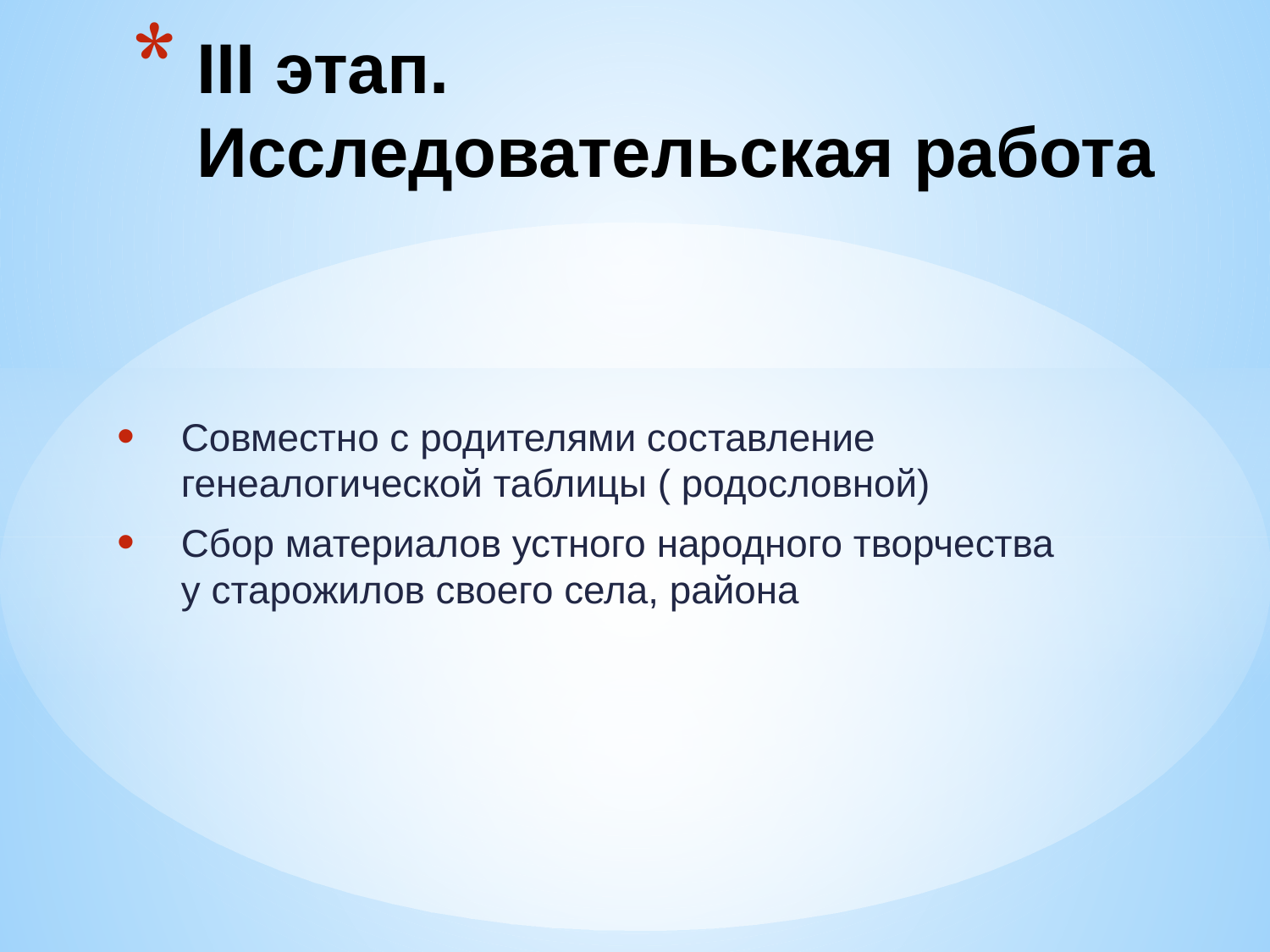

# III этап. Исследовательская работа
Совместно с родителями составление генеалогической таблицы ( родословной)
Сбор материалов устного народного творчества у старожилов своего села, района